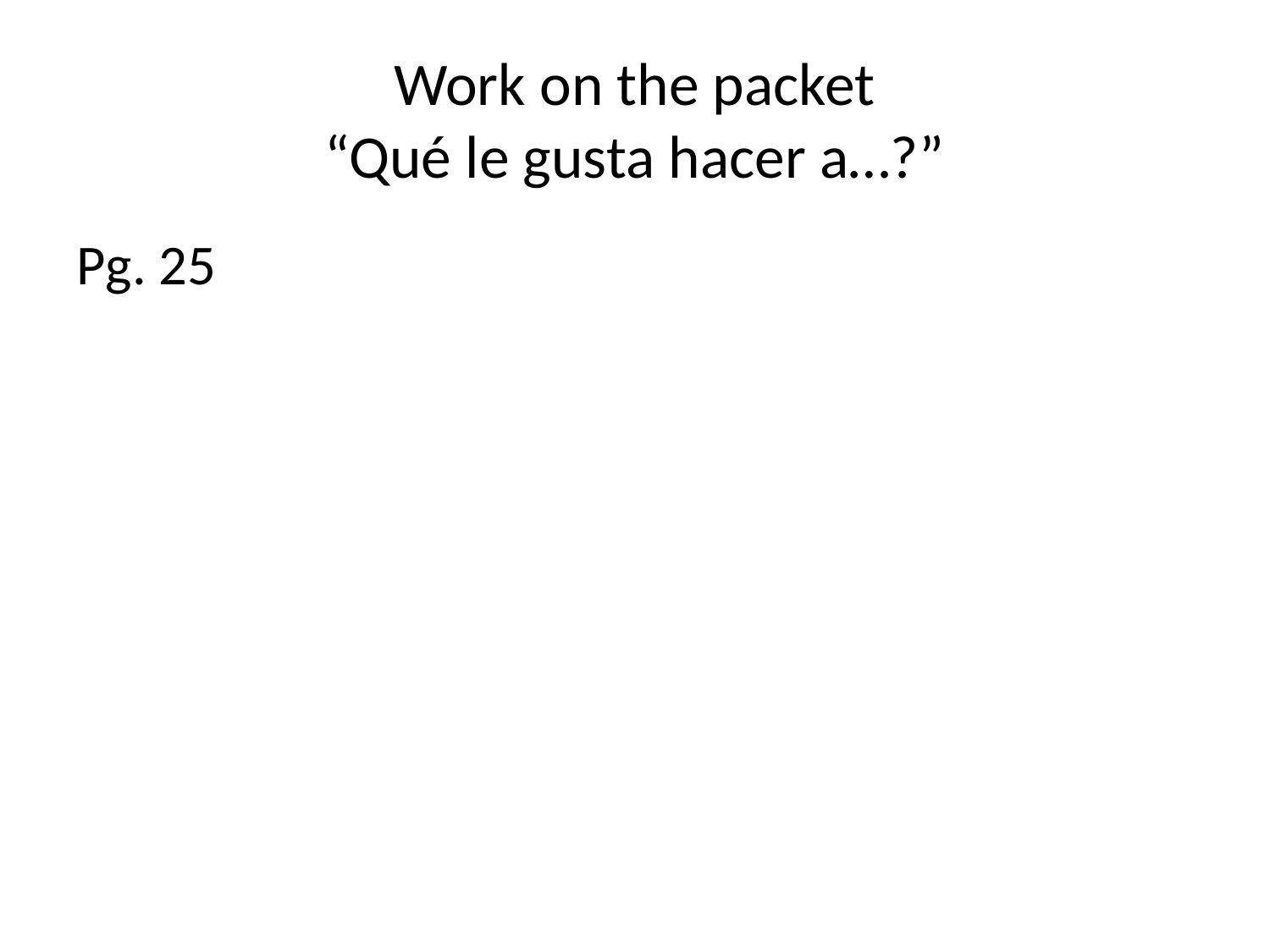

# Work on the packet “Qué le gusta hacer a…?”
Pg. 25